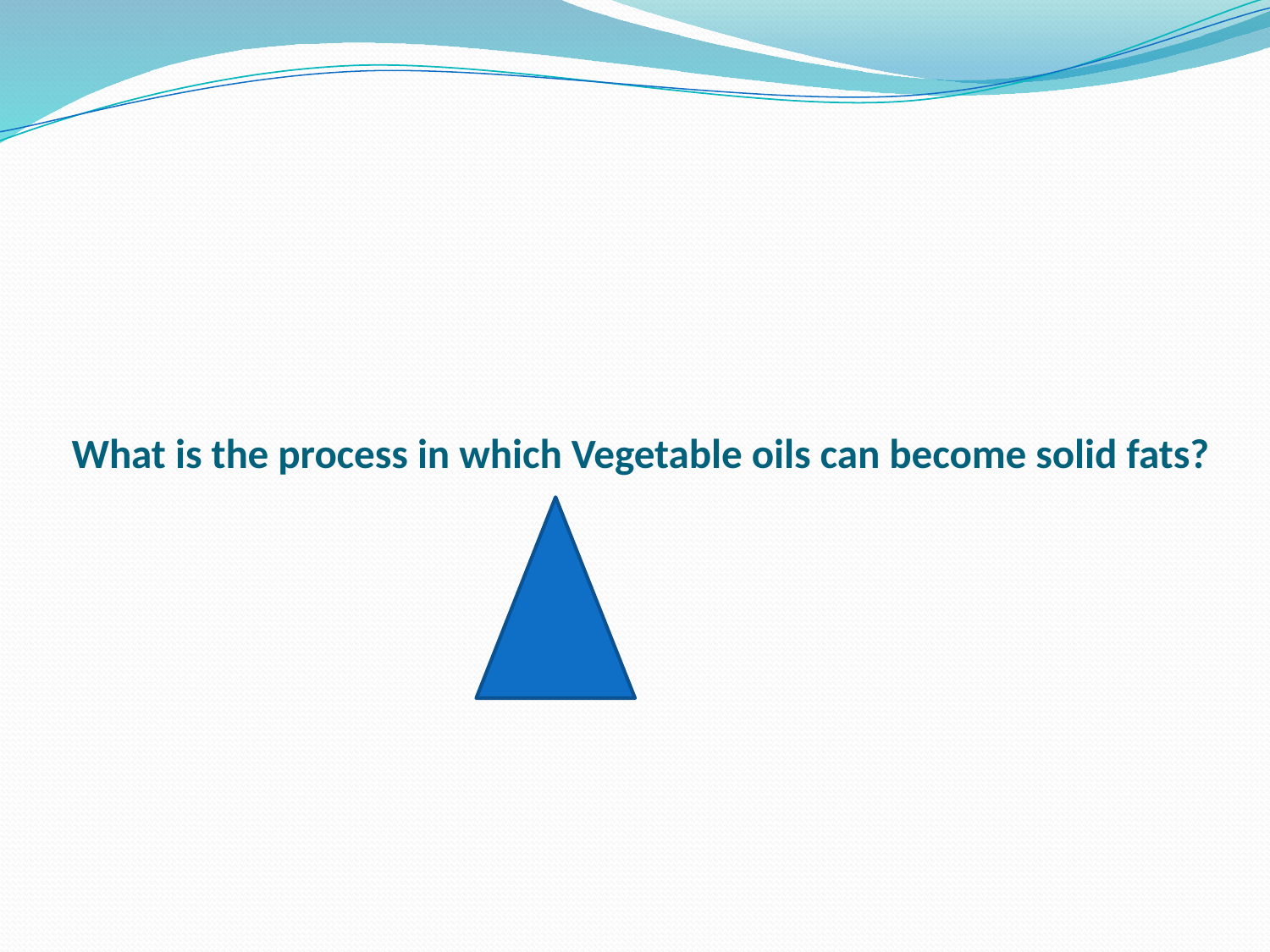

# What is the process in which Vegetable oils can become solid fats?